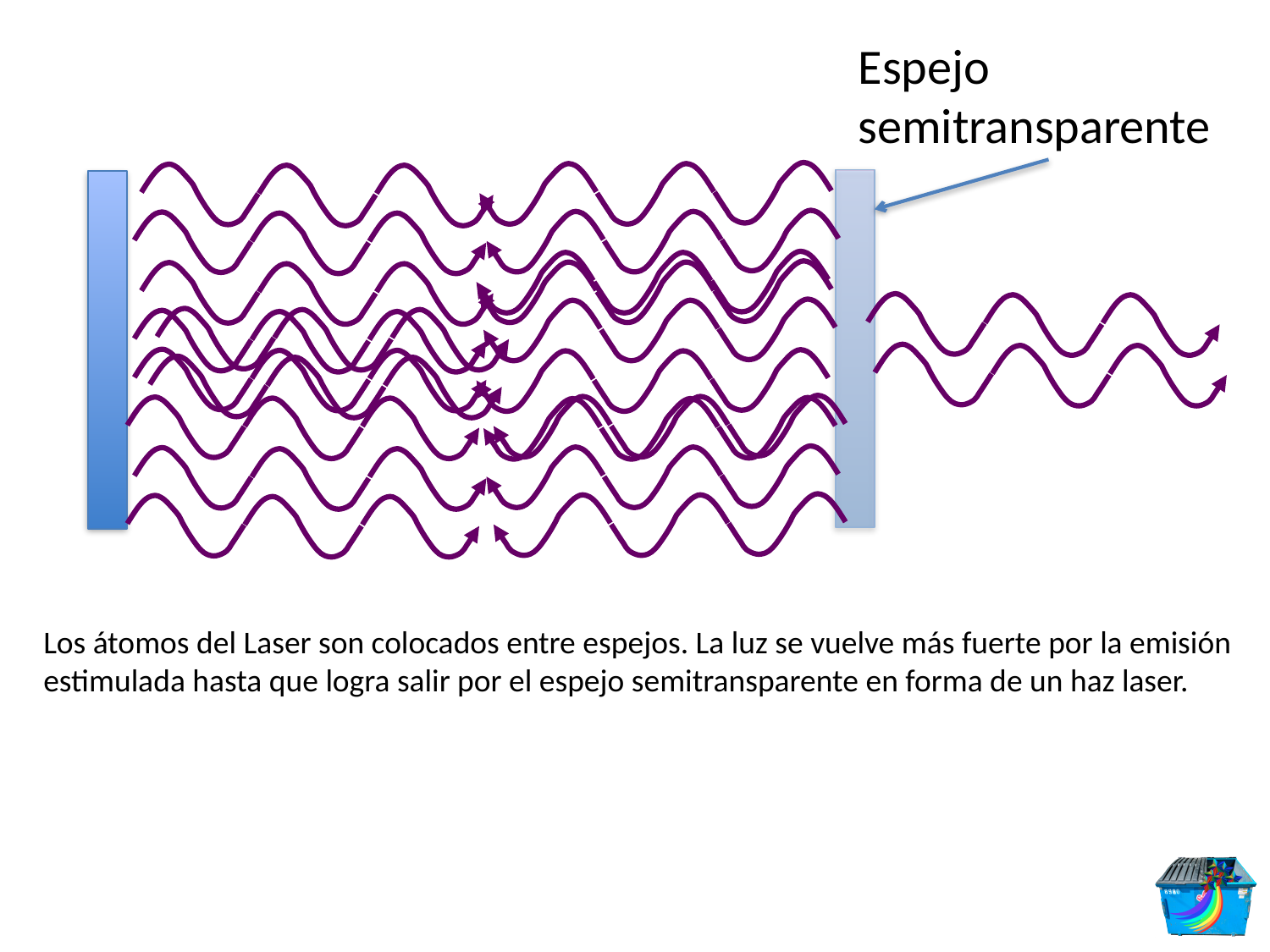

Espejo semitransparente

Los átomos del Laser son colocados entre espejos. La luz se vuelve más fuerte por la emisión estimulada hasta que logra salir por el espejo semitransparente en forma de un haz laser.